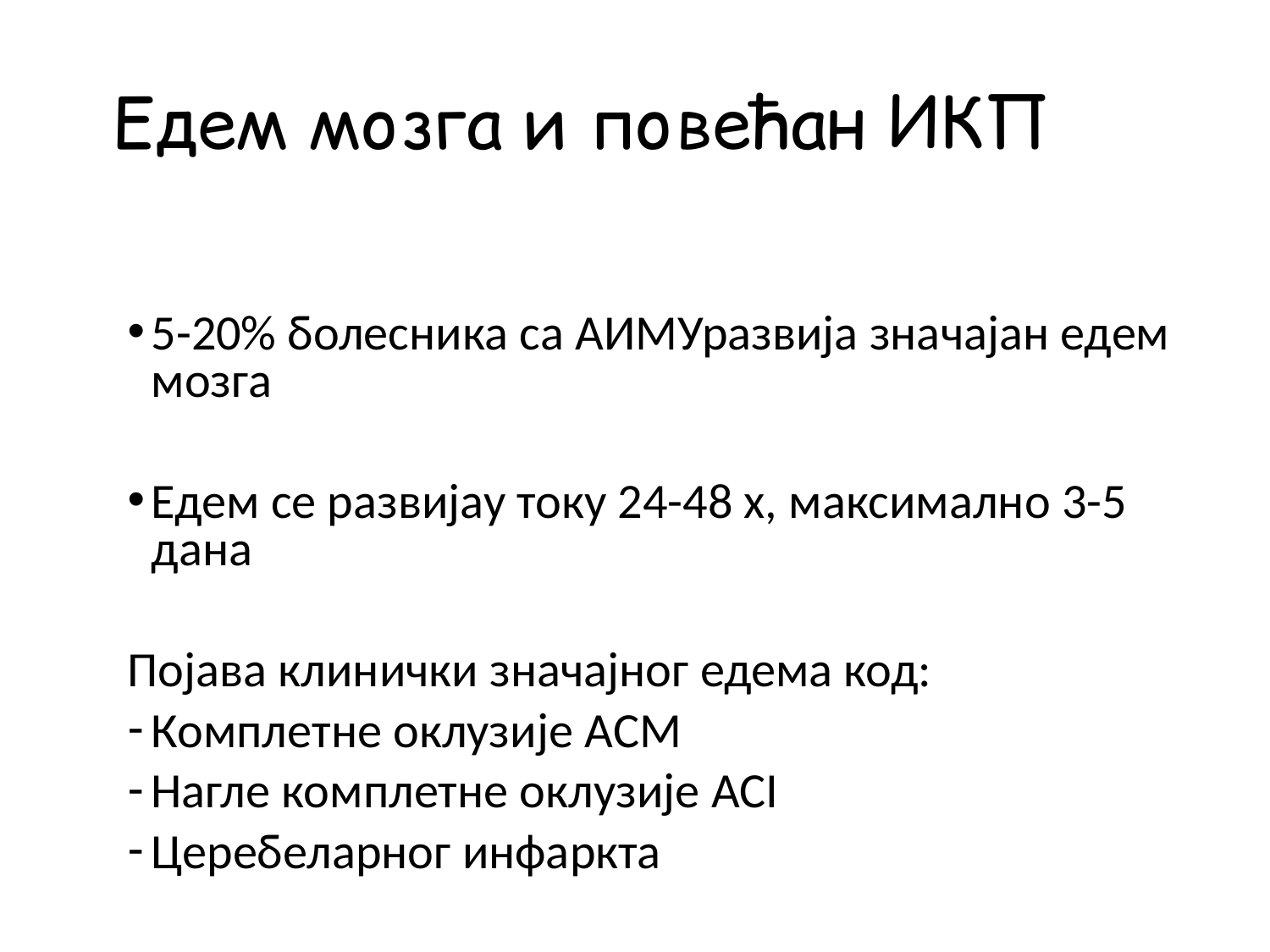

# Едем мозга и повећан ИКП
5-20% болесника са АИМУразвија значајан едем мозга

Едем се развијау току 24-48 х, максимално 3-5 дана

Појава клинички значајног едема код:
Комплетне оклузије ACM
Нагле комплетне оклузије ACI
Церебеларног инфаркта